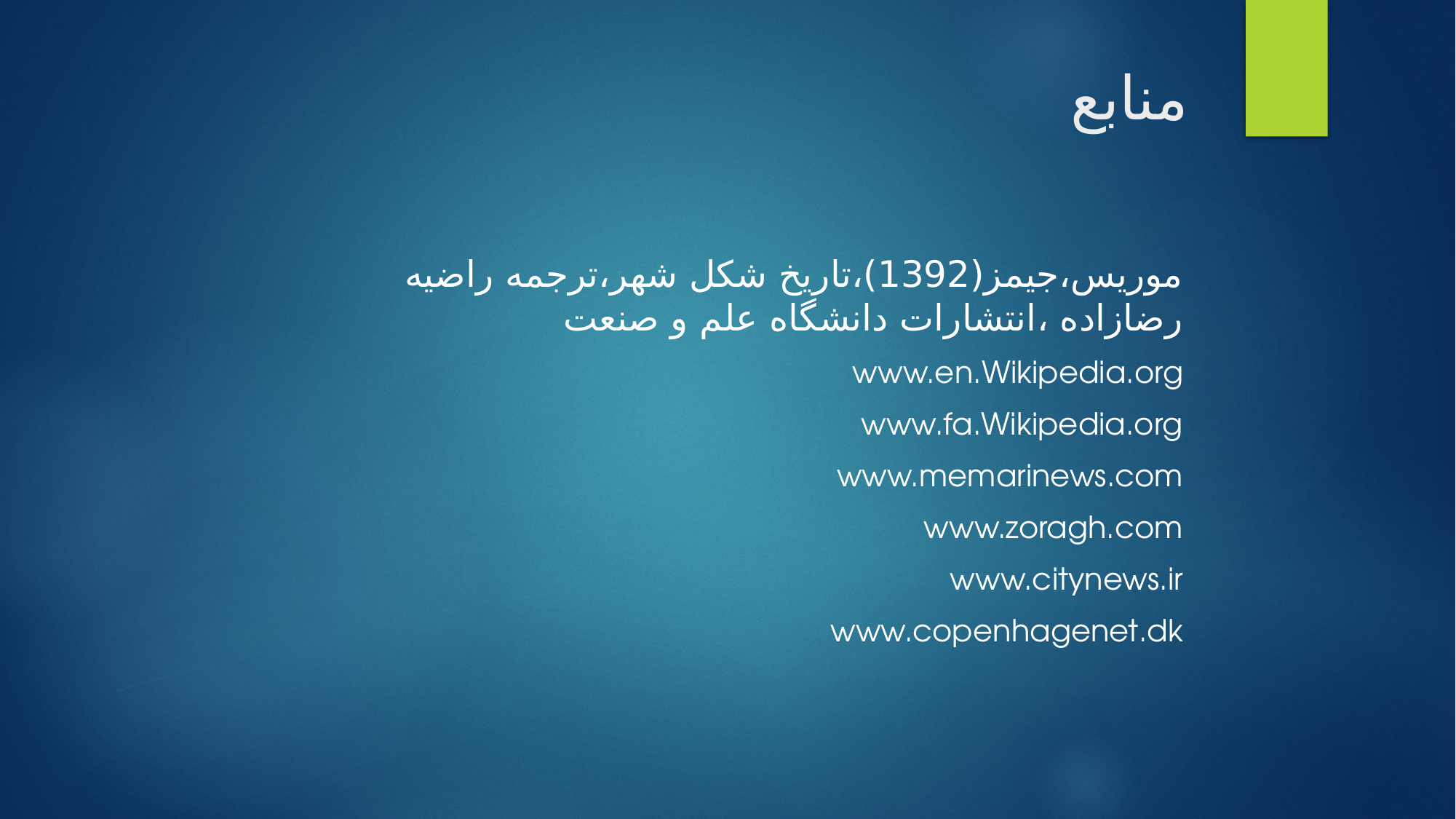

# منابع
موریس،جیمز(1392)،تاریخ شکل شهر،ترجمه راضیه رضازاده ،انتشارات دانشگاه علم و صنعت
www.en.Wikipedia.org
www.fa.Wikipedia.org
www.memarinews.com
www.zoragh.com
www.citynews.ir
www.copenhagenet.dk